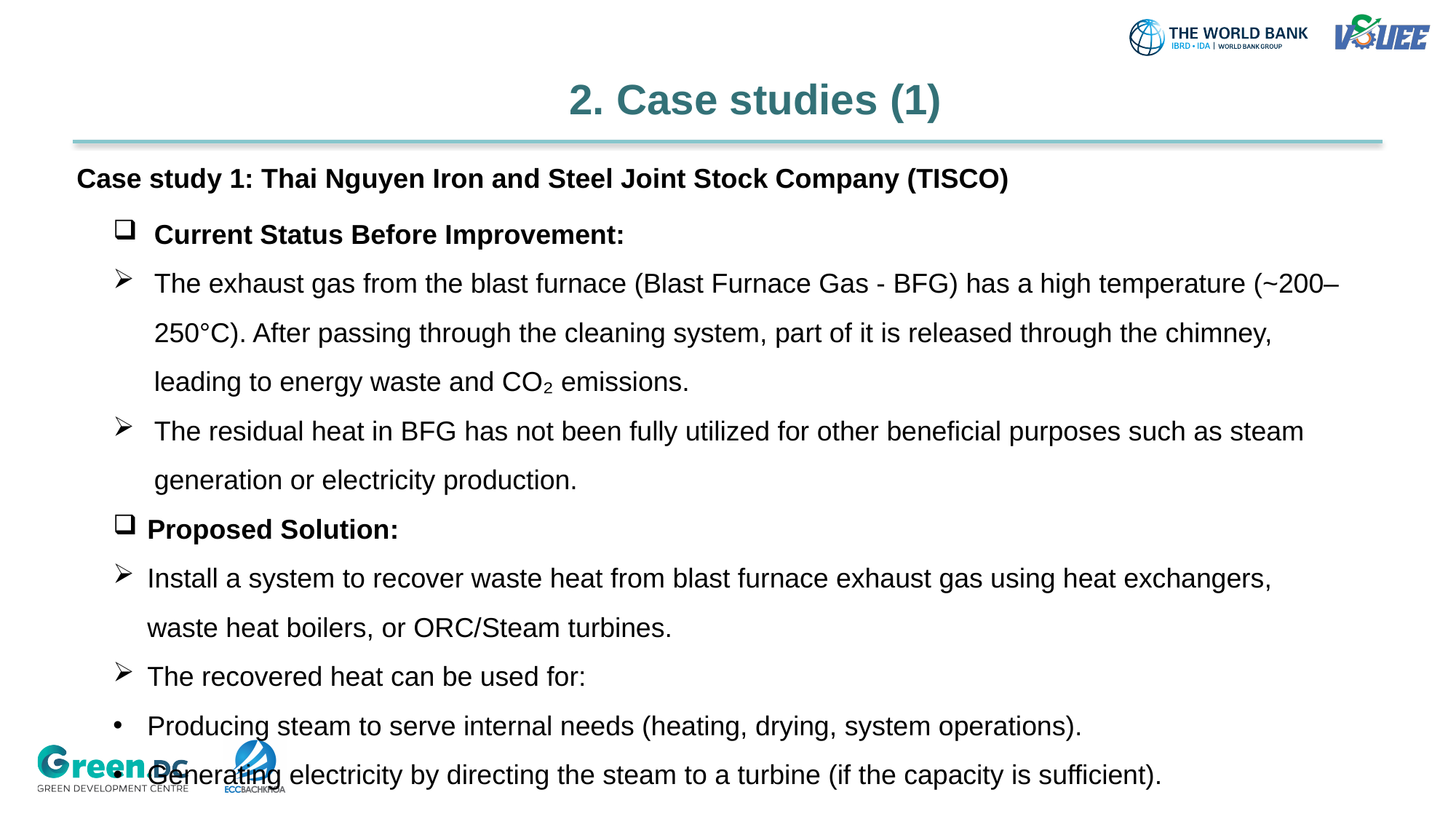

2. Case studies (1)
Case study 1: Thai Nguyen Iron and Steel Joint Stock Company (TISCO)
Current Status Before Improvement:
The exhaust gas from the blast furnace (Blast Furnace Gas - BFG) has a high temperature (~200–250°C). After passing through the cleaning system, part of it is released through the chimney, leading to energy waste and CO₂ emissions.
The residual heat in BFG has not been fully utilized for other beneficial purposes such as steam generation or electricity production.
Proposed Solution:
Install a system to recover waste heat from blast furnace exhaust gas using heat exchangers, waste heat boilers, or ORC/Steam turbines.
The recovered heat can be used for:
Producing steam to serve internal needs (heating, drying, system operations).
Generating electricity by directing the steam to a turbine (if the capacity is sufficient).